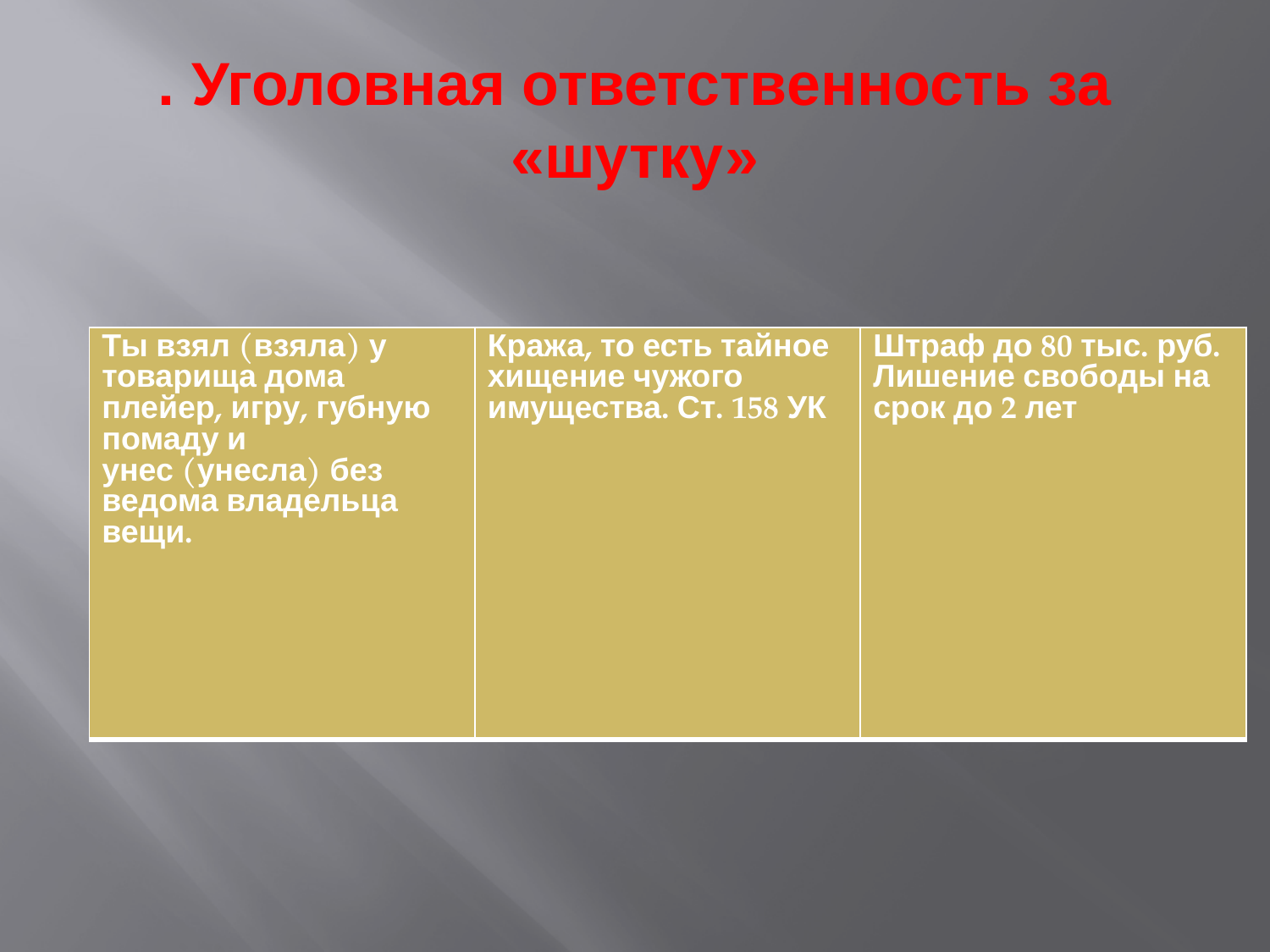

# . Уголовная ответственность за «шутку»
| Ты взял (взяла) у товарища дома плейер, игру, губную помаду и унес (унесла) без ведома владельца вещи. | Кража, то есть тайное хищение чужого имущества. Ст. 158 УК | Штраф до 80 тыс. руб. Лишение свободы на срок до 2 лет |
| --- | --- | --- |